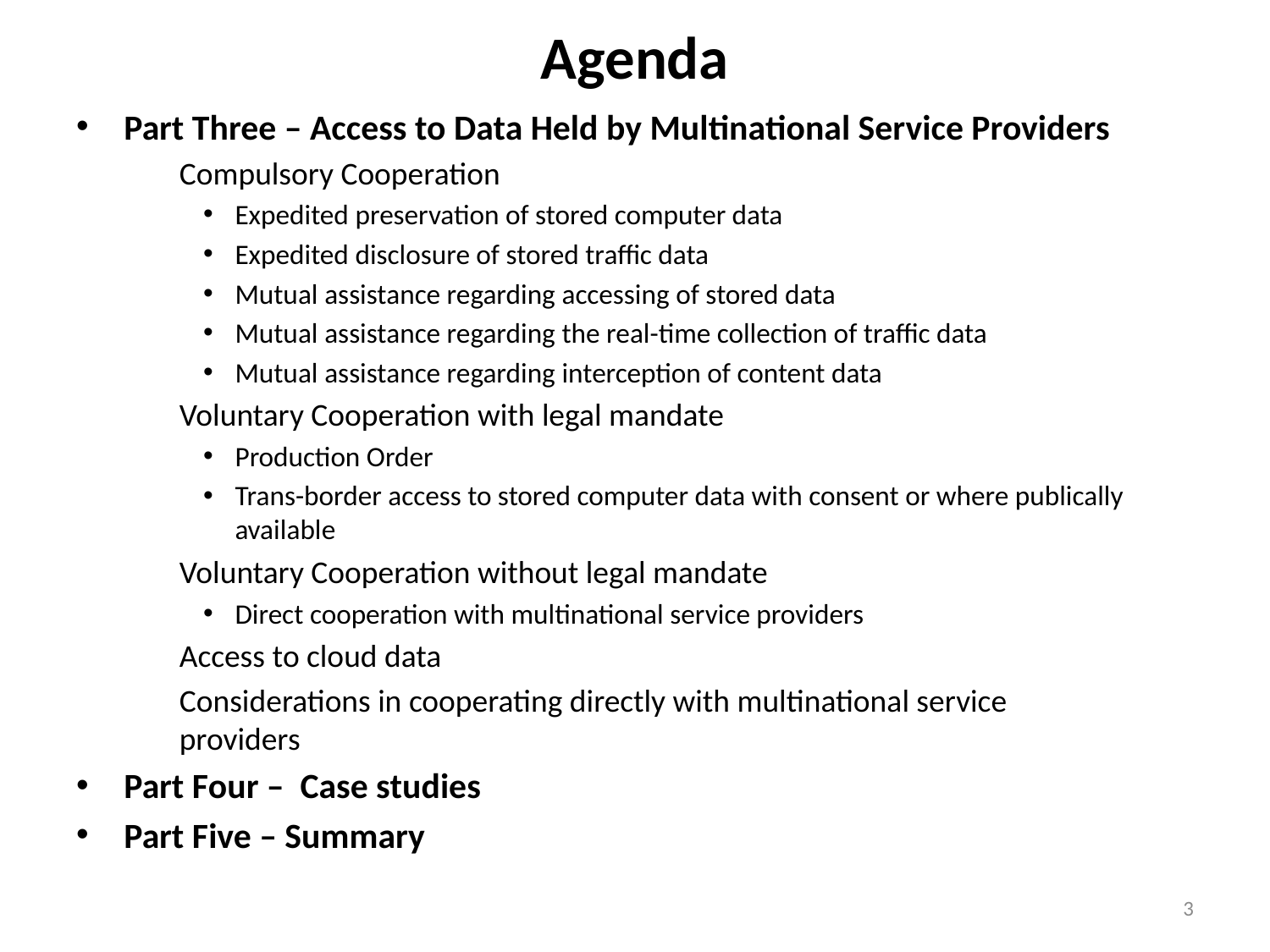

# Agenda
Part Three – Access to Data Held by Multinational Service Providers
Compulsory Cooperation
Expedited preservation of stored computer data
Expedited disclosure of stored traffic data
Mutual assistance regarding accessing of stored data
Mutual assistance regarding the real-time collection of traffic data
Mutual assistance regarding interception of content data
Voluntary Cooperation with legal mandate
Production Order
Trans-border access to stored computer data with consent or where publically available
Voluntary Cooperation without legal mandate
Direct cooperation with multinational service providers
Access to cloud data
Considerations in cooperating directly with multinational service providers
Part Four –  Case studies
Part Five – Summary
3